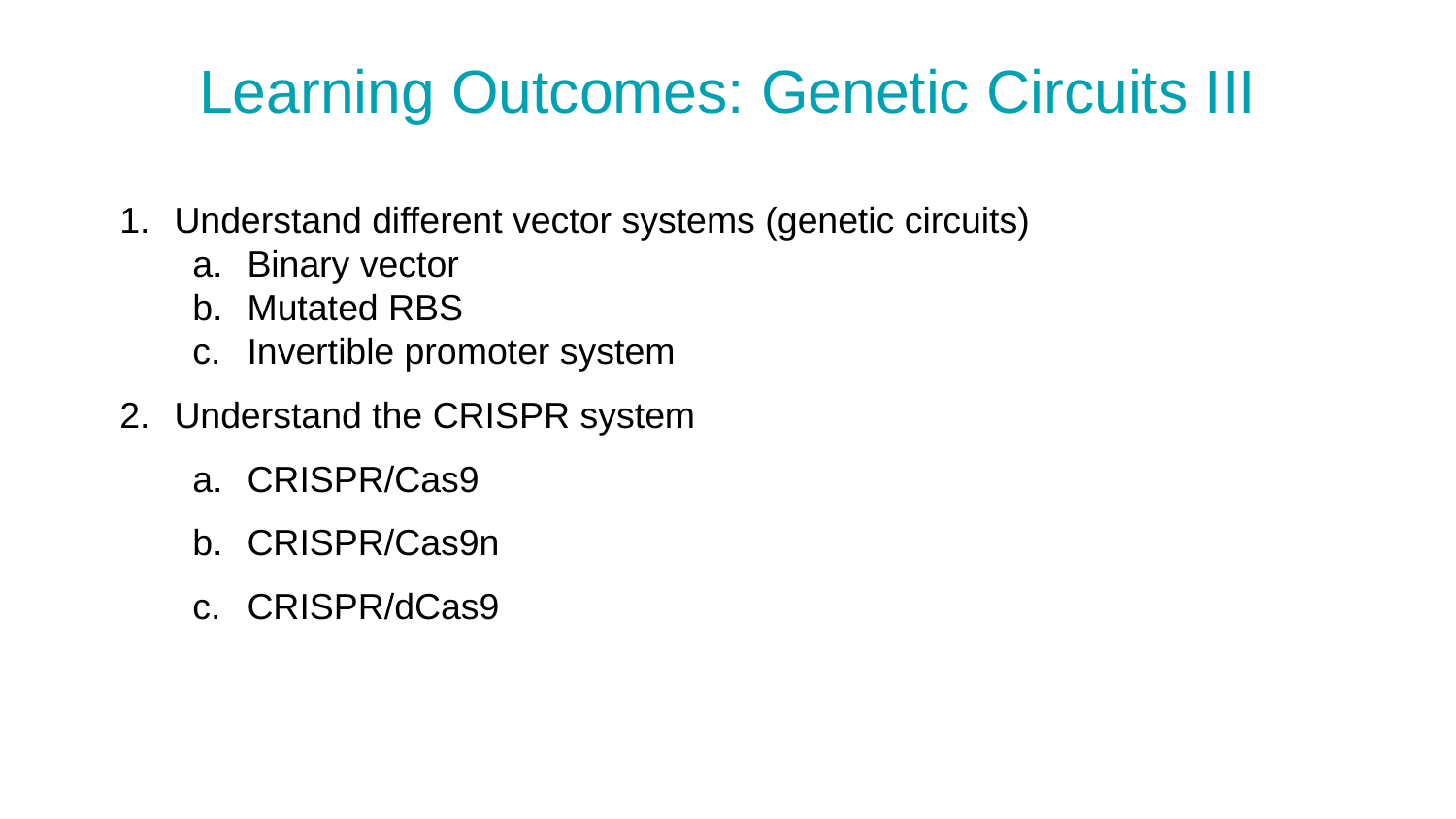

Learning Outcomes: Genetic Circuits III
Understand different vector systems (genetic circuits)
Binary vector
Mutated RBS
Invertible promoter system
Understand the CRISPR system
CRISPR/Cas9
CRISPR/Cas9n
CRISPR/dCas9